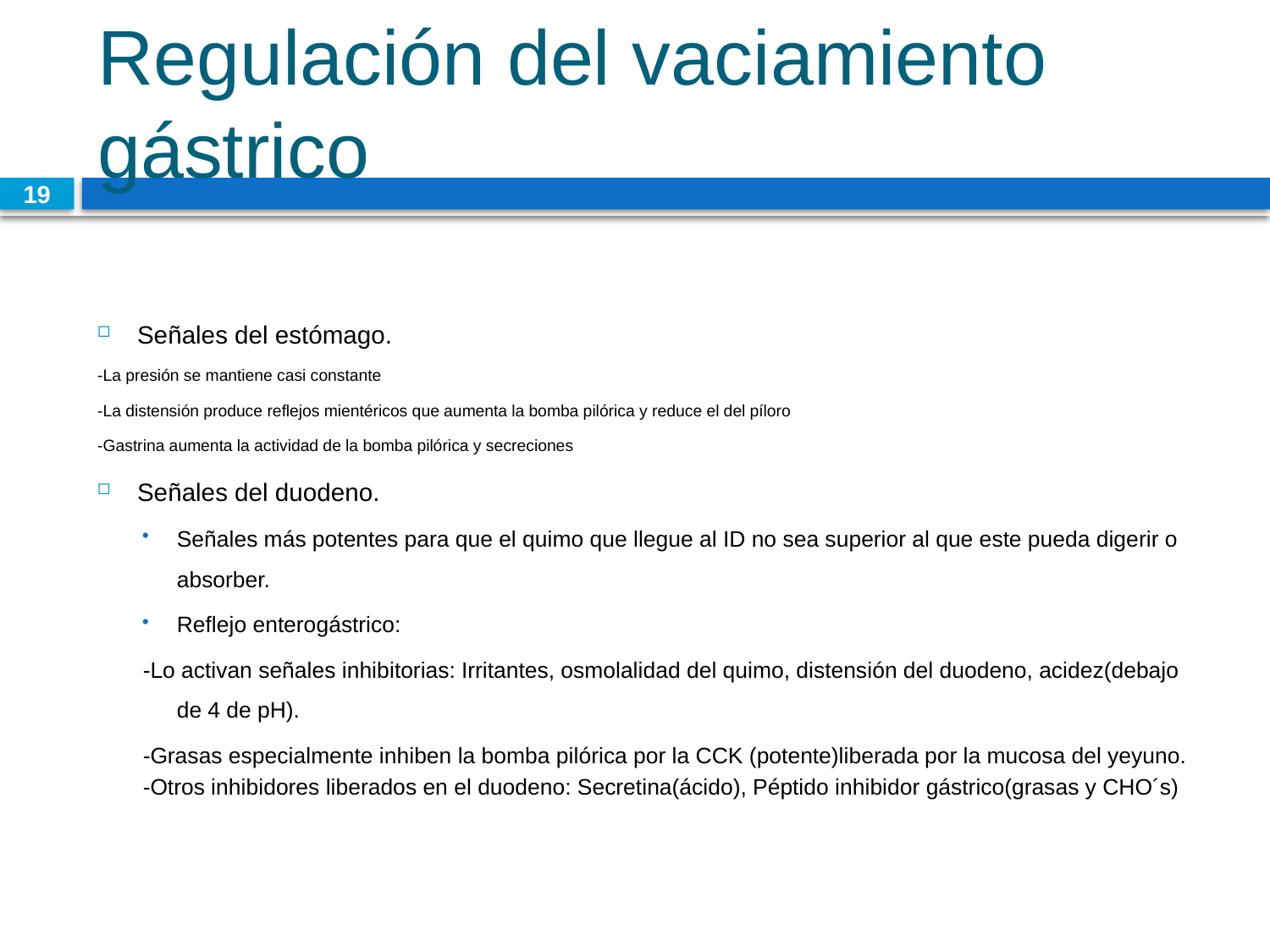

# Regulación del vaciamiento gástrico
19
Señales del estómago.
-La presión se mantiene casi constante
-La distensión produce reflejos mientéricos que aumenta la bomba pilórica y reduce el del píloro
-Gastrina aumenta la actividad de la bomba pilórica y secreciones
Señales del duodeno.
Señales más potentes para que el quimo que llegue al ID no sea superior al que este pueda digerir o absorber.
Reflejo enterogástrico:
-Lo activan señales inhibitorias: Irritantes, osmolalidad del quimo, distensión del duodeno, acidez(debajo de 4 de pH).
-Grasas especialmente inhiben la bomba pilórica por la CCK (potente)liberada por la mucosa del yeyuno.
-Otros inhibidores liberados en el duodeno: Secretina(ácido), Péptido inhibidor gástrico(grasas y CHO´s)